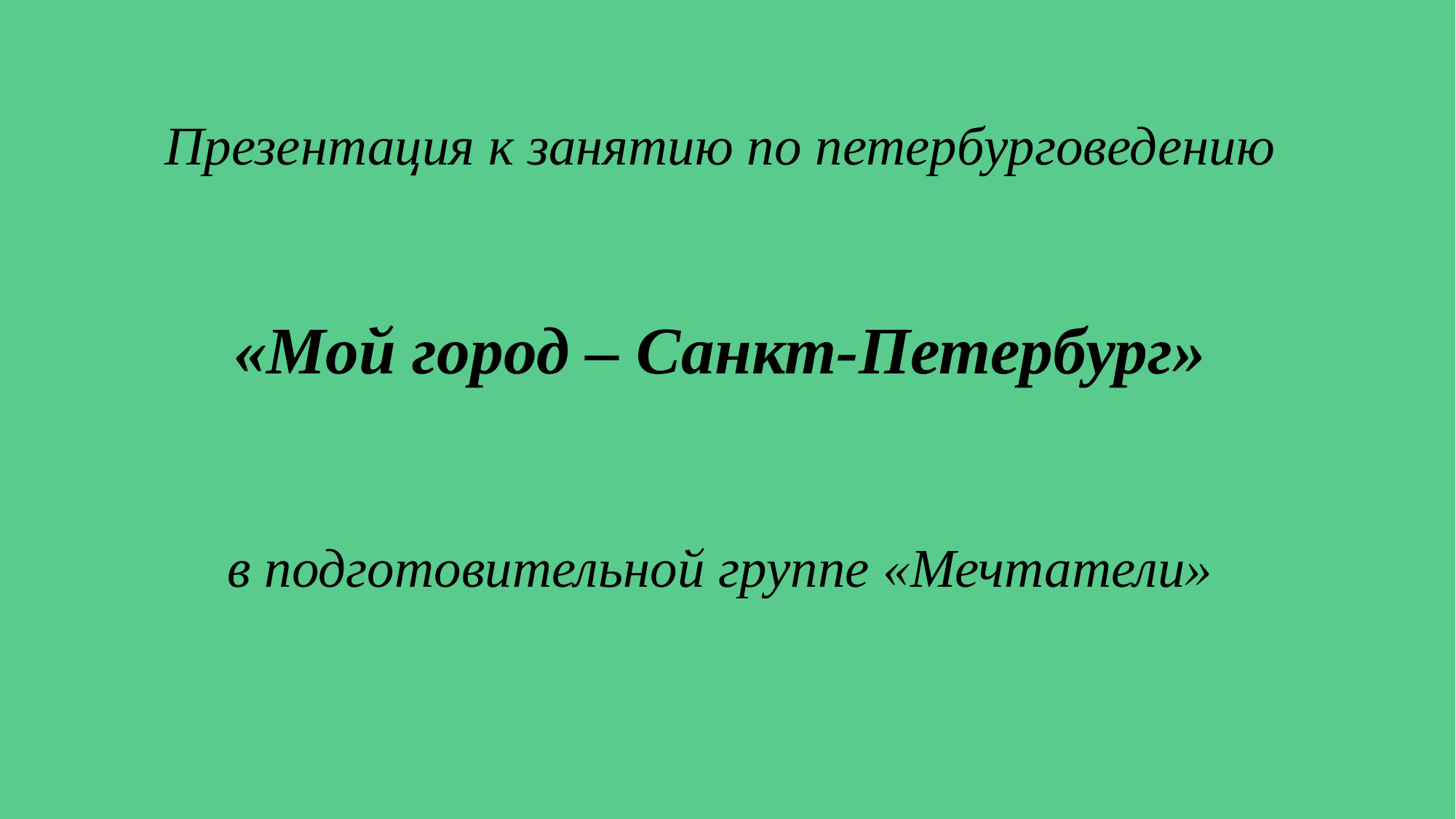

Презентация к занятию по петербурговедению

«Мой город – Санкт-Петербург»

в подготовительной группе «Мечтатели»